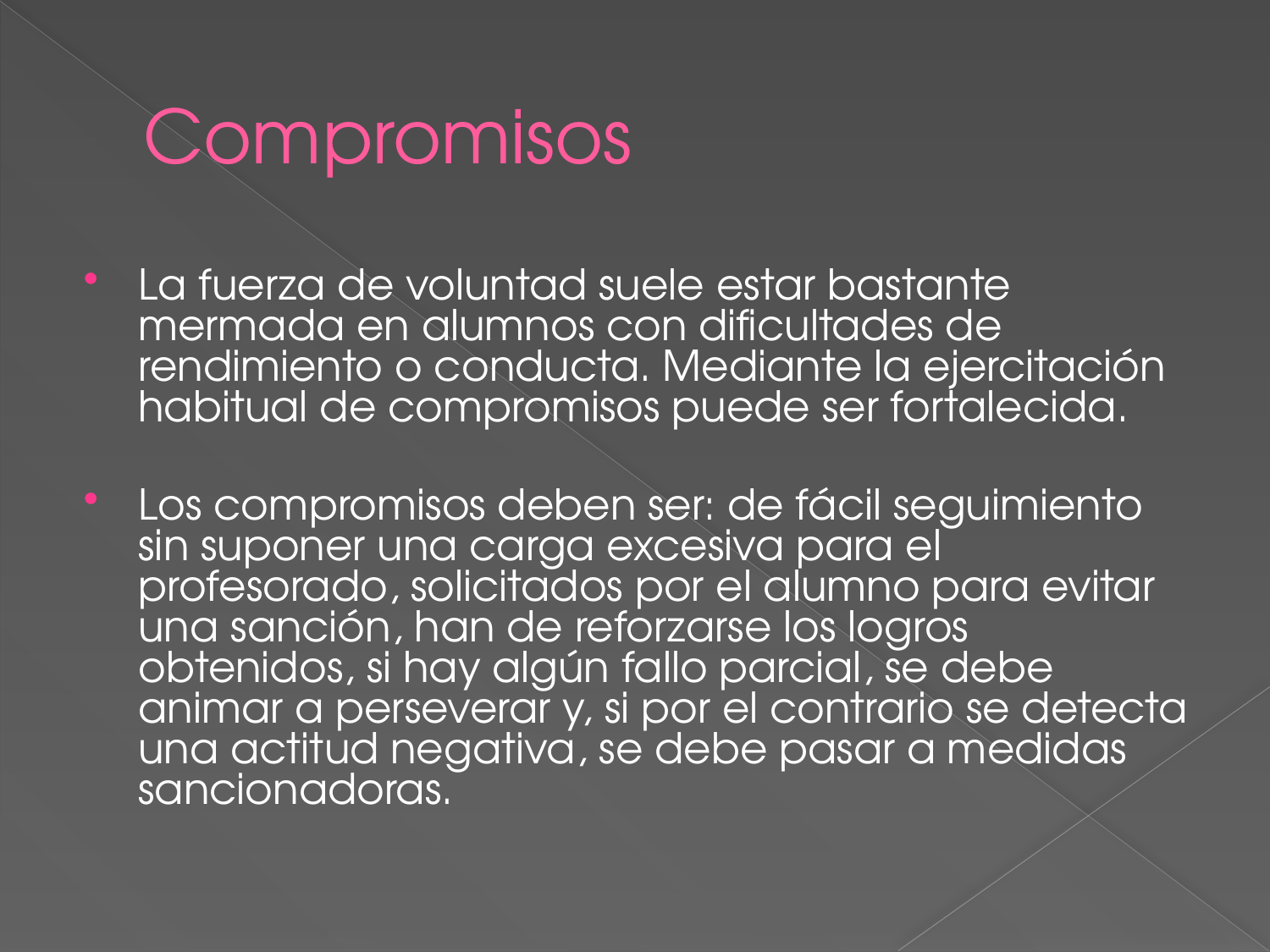

Compromisos
La fuerza de voluntad suele estar bastante mermada en alumnos con dificultades de rendimiento o conducta. Mediante la ejercitación habitual de compromisos puede ser fortalecida.

Los compromisos deben ser: de fácil seguimiento sin suponer una carga excesiva para el profesorado, solicitados por el alumno para evitar una sanción, han de reforzarse los logros obtenidos, si hay algún fallo parcial, se debe animar a perseverar y, si por el contrario se detecta una actitud negativa, se debe pasar a medidas sancionadoras.